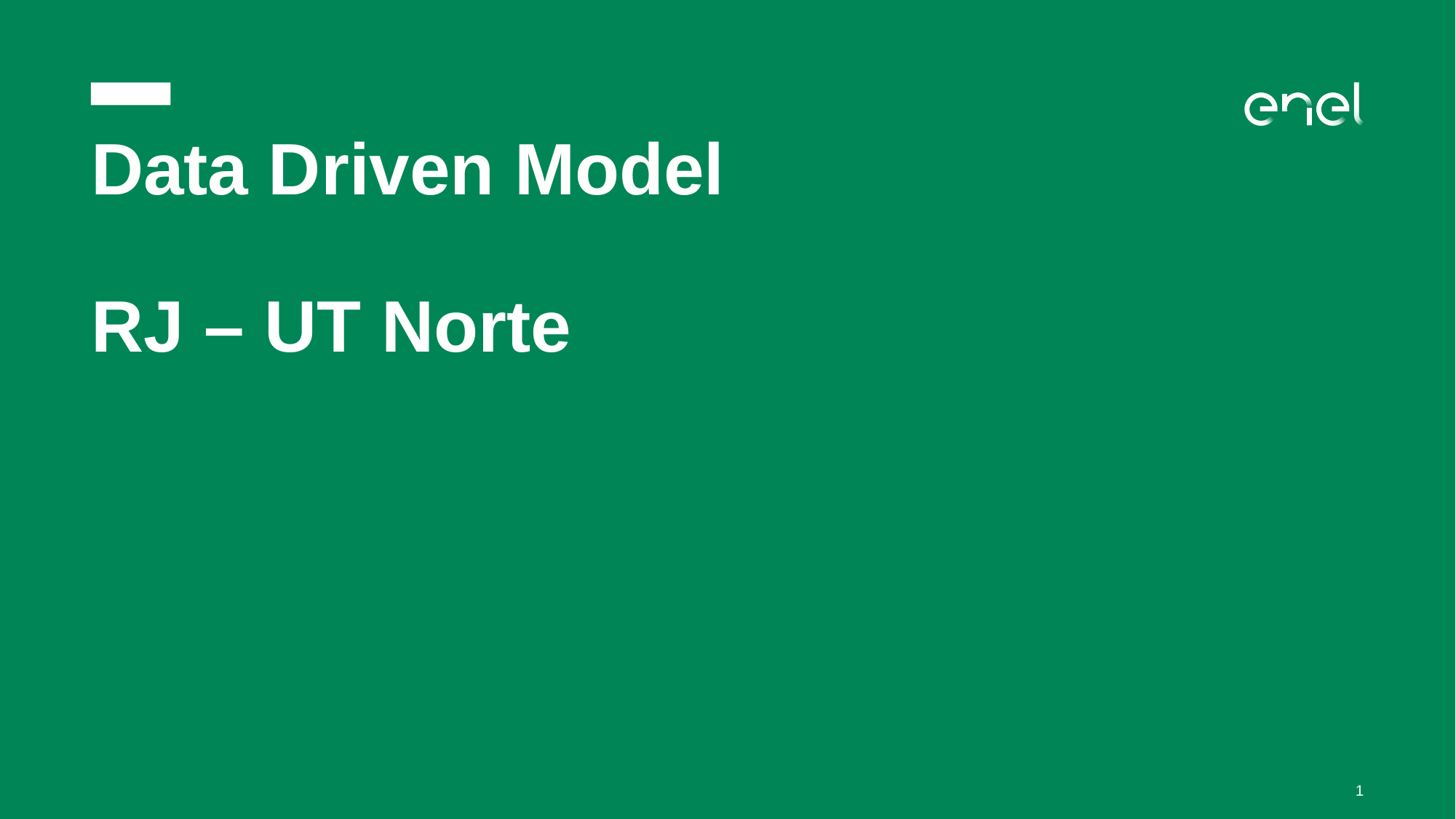

# Data Driven Model RJ – UT Norte
1